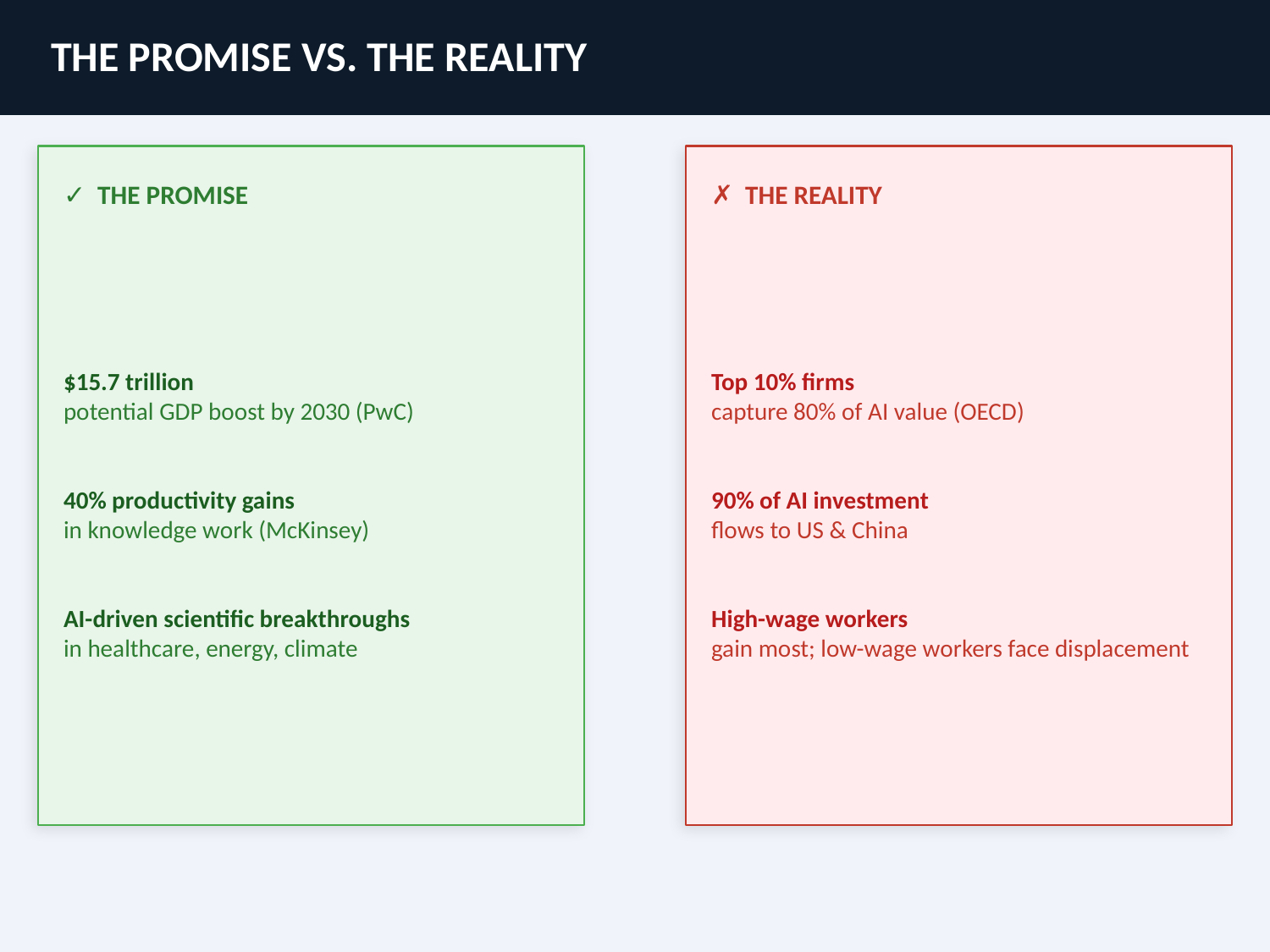

THE PROMISE VS. THE REALITY

✓  THE PROMISE
✗  THE REALITY
$15.7 trillion
potential GDP boost by 2030 (PwC)

40% productivity gains
in knowledge work (McKinsey)

AI-driven scientific breakthroughs
in healthcare, energy, climate
Top 10% firms
capture 80% of AI value (OECD)

90% of AI investment
flows to US & China

High-wage workers
gain most; low-wage workers face displacement